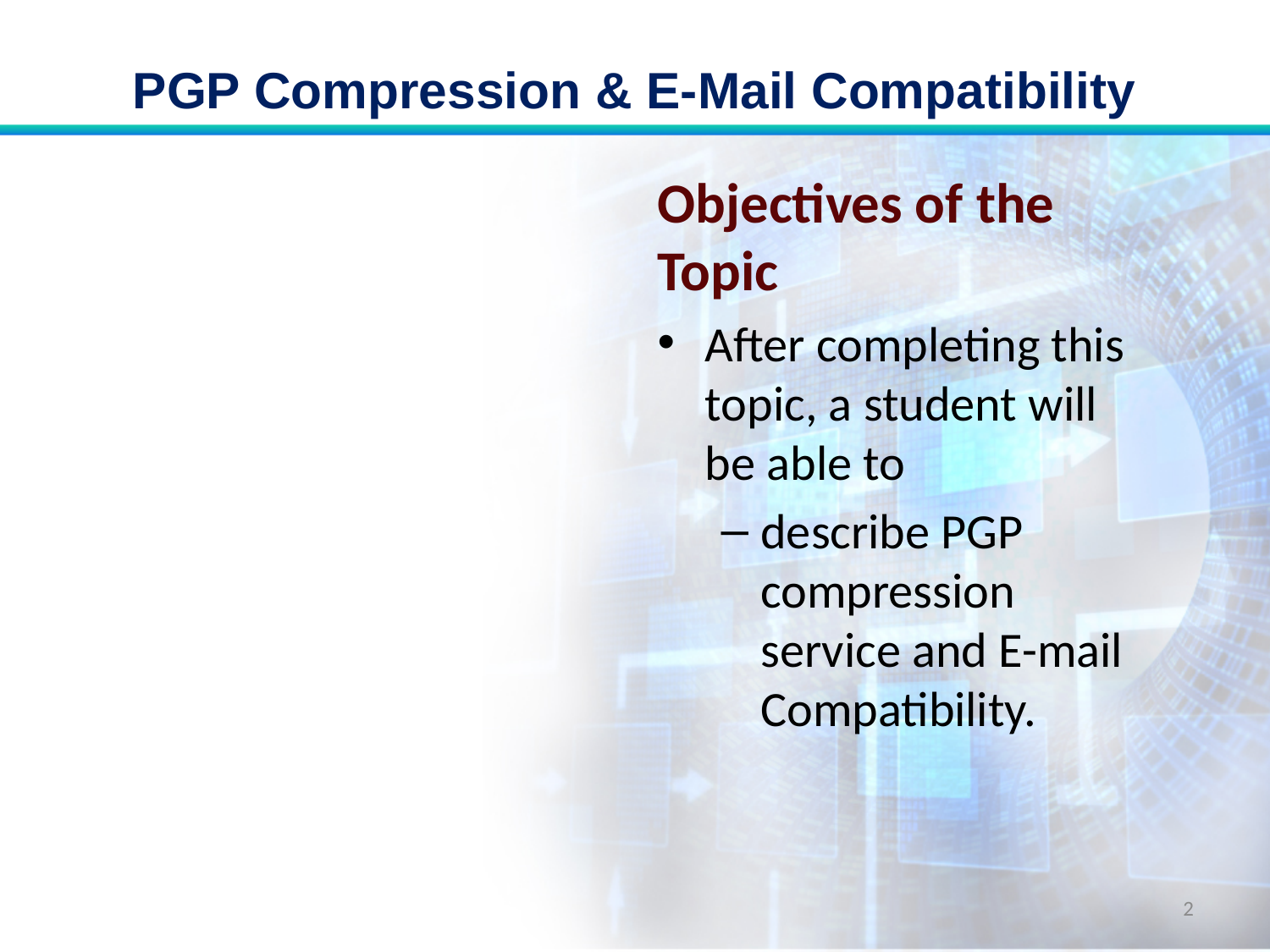

# PGP Compression & E-Mail Compatibility
Objectives of the Topic
After completing this topic, a student will be able to
describe PGP compression service and E-mail Compatibility.
2